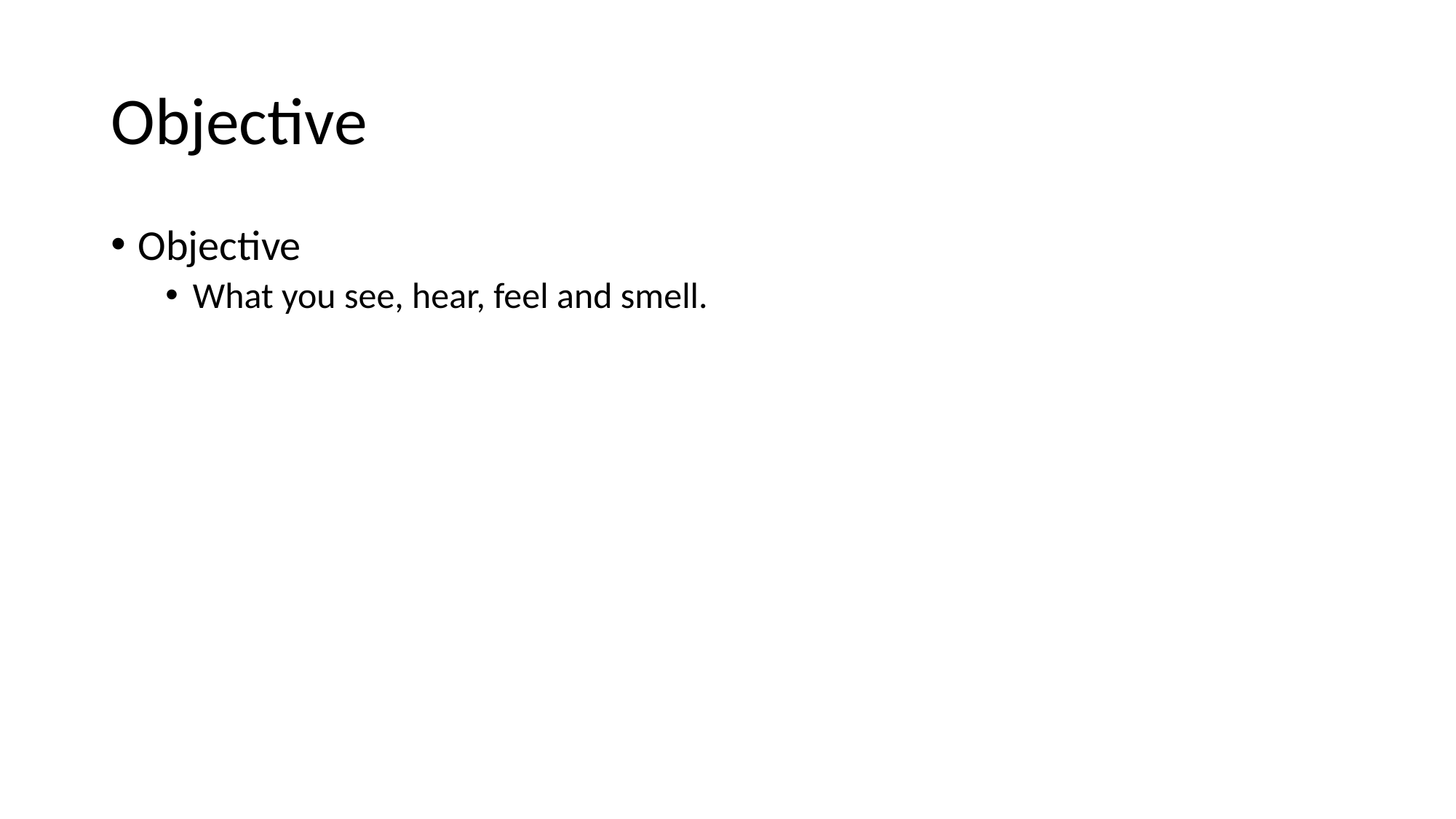

# Objective
Objective
What you see, hear, feel and smell.